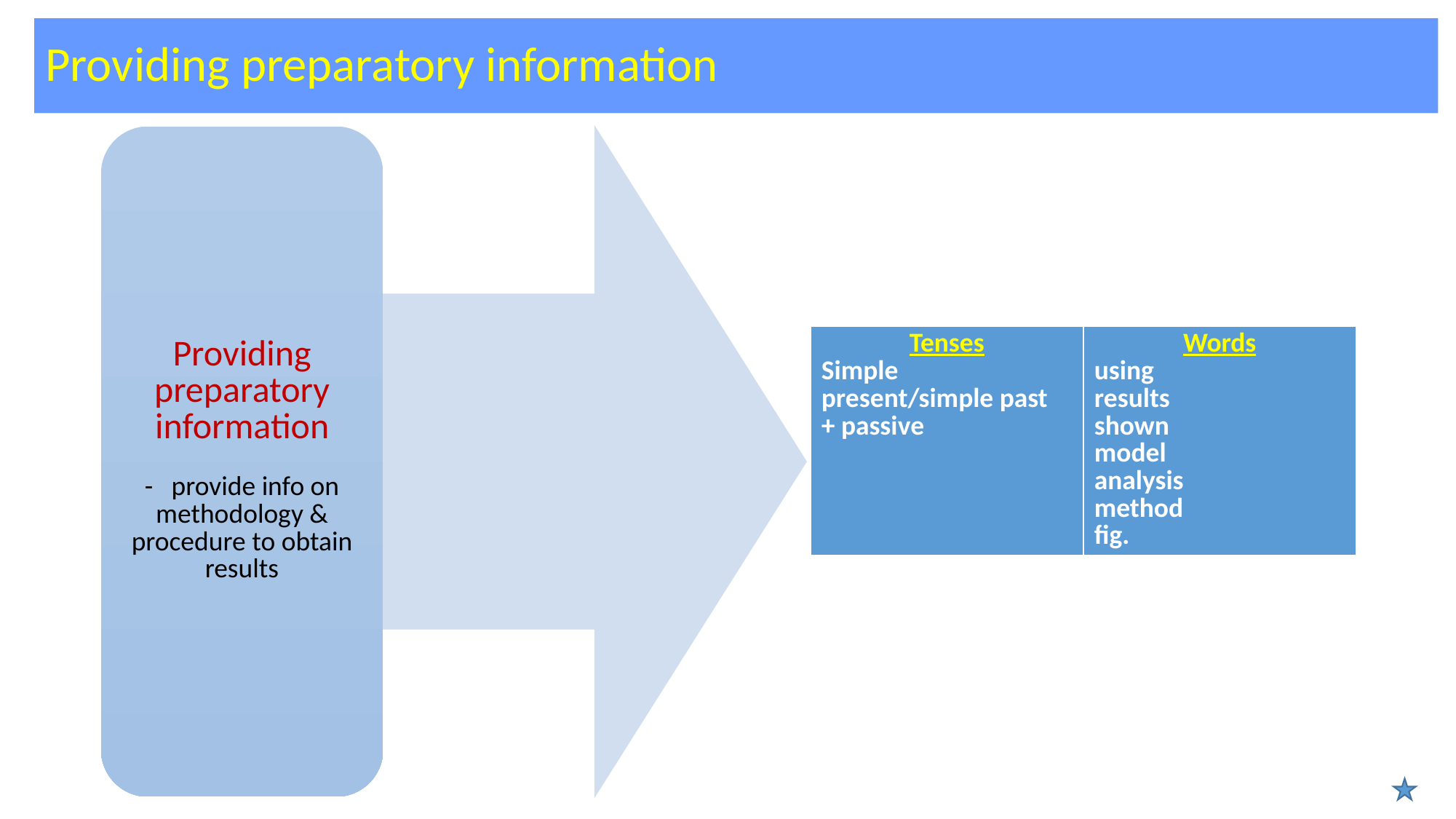

# Providing preparatory information
Providing preparatory information
-   provide info on methodology & procedure to obtain results
| Tenses Simple present/simple past + passive | Words using results shown model analysis method fig. |
| --- | --- |